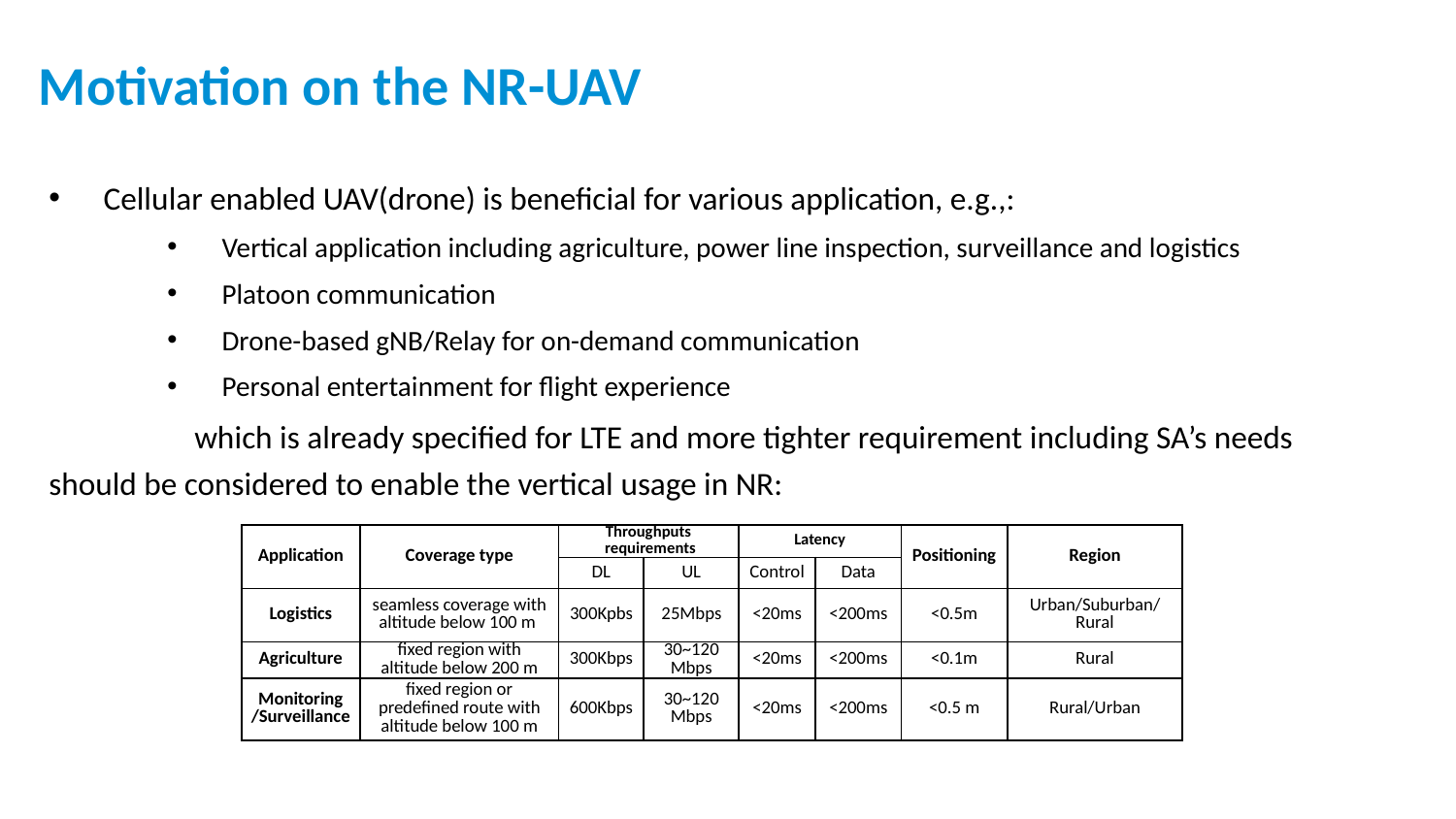

# Motivation on the NR-UAV
Cellular enabled UAV(drone) is beneficial for various application, e.g.,:
Vertical application including agriculture, power line inspection, surveillance and logistics
Platoon communication
Drone-based gNB/Relay for on-demand communication
Personal entertainment for flight experience
	which is already specified for LTE and more tighter requirement including SA’s needs 	should be considered to enable the vertical usage in NR:

| Application | Coverage type | Throughputs requirements |  | Latency |  | Positioning | Region |
| --- | --- | --- | --- | --- | --- | --- | --- |
|  |  | DL | UL | Control | Data |  |  |
| Logistics | seamless coverage with altitude below 100 m | 300Kpbs | 25Mbps | <20ms | <200ms | <0.5m | Urban/Suburban/Rural |
| Agriculture | fixed region with altitude below 200 m | 300Kbps | 30~120 Mbps | <20ms | <200ms | <0.1m | Rural |
| Monitoring /Surveillance | fixed region or predefined route with altitude below 100 m | 600Kbps | 30~120 Mbps | <20ms | <200ms | <0.5 m | Rural/Urban |